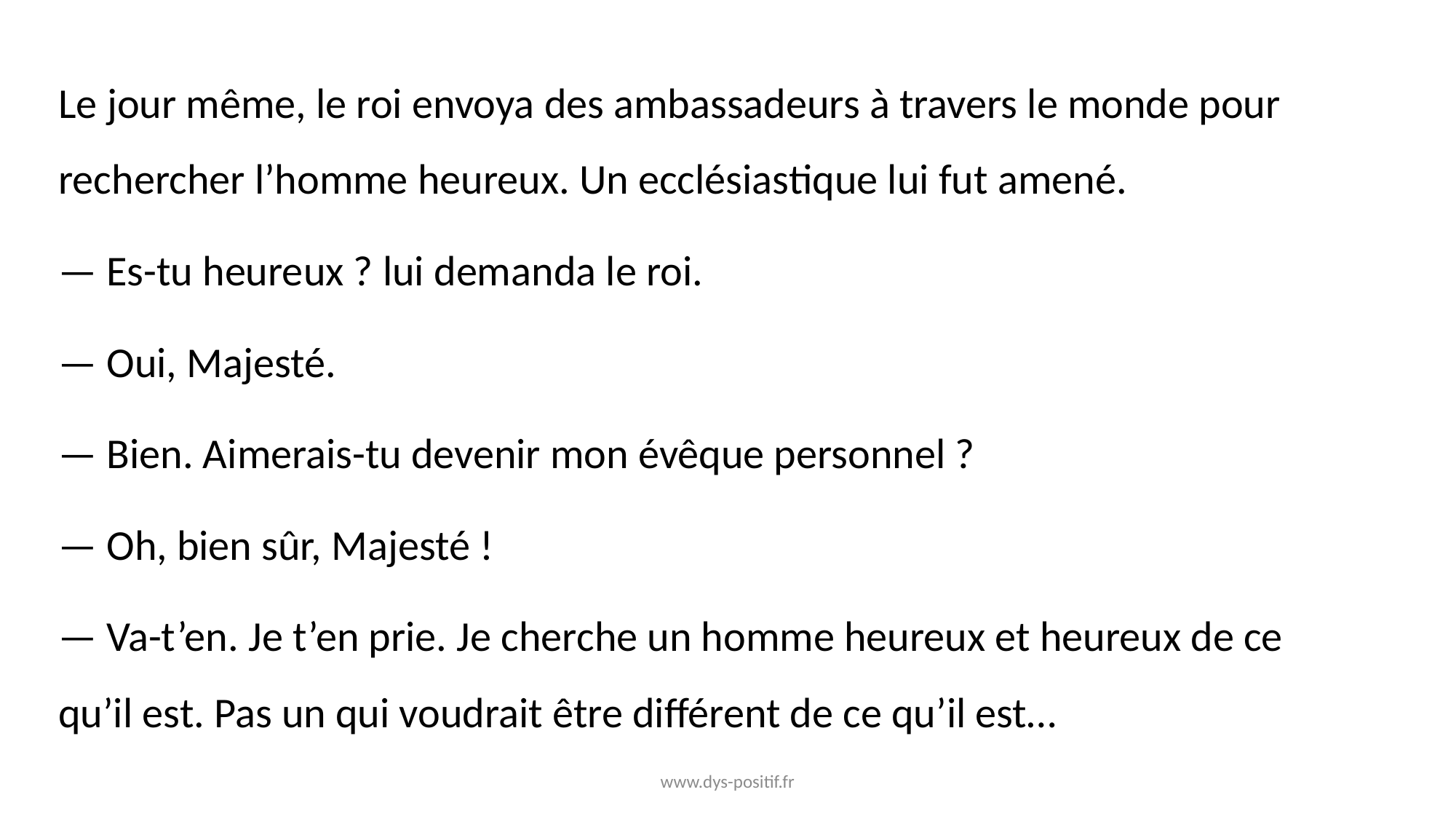

Le jour même, le roi envoya des ambassadeurs à travers le monde pour rechercher l’homme heureux. Un ecclésiastique lui fut amené.
— Es-tu heureux ? lui demanda le roi.
— Oui, Majesté.
— Bien. Aimerais-tu devenir mon évêque personnel ?
— Oh, bien sûr, Majesté !
— Va-t’en. Je t’en prie. Je cherche un homme heureux et heureux de ce qu’il est. Pas un qui voudrait être différent de ce qu’il est…

www.dys-positif.fr